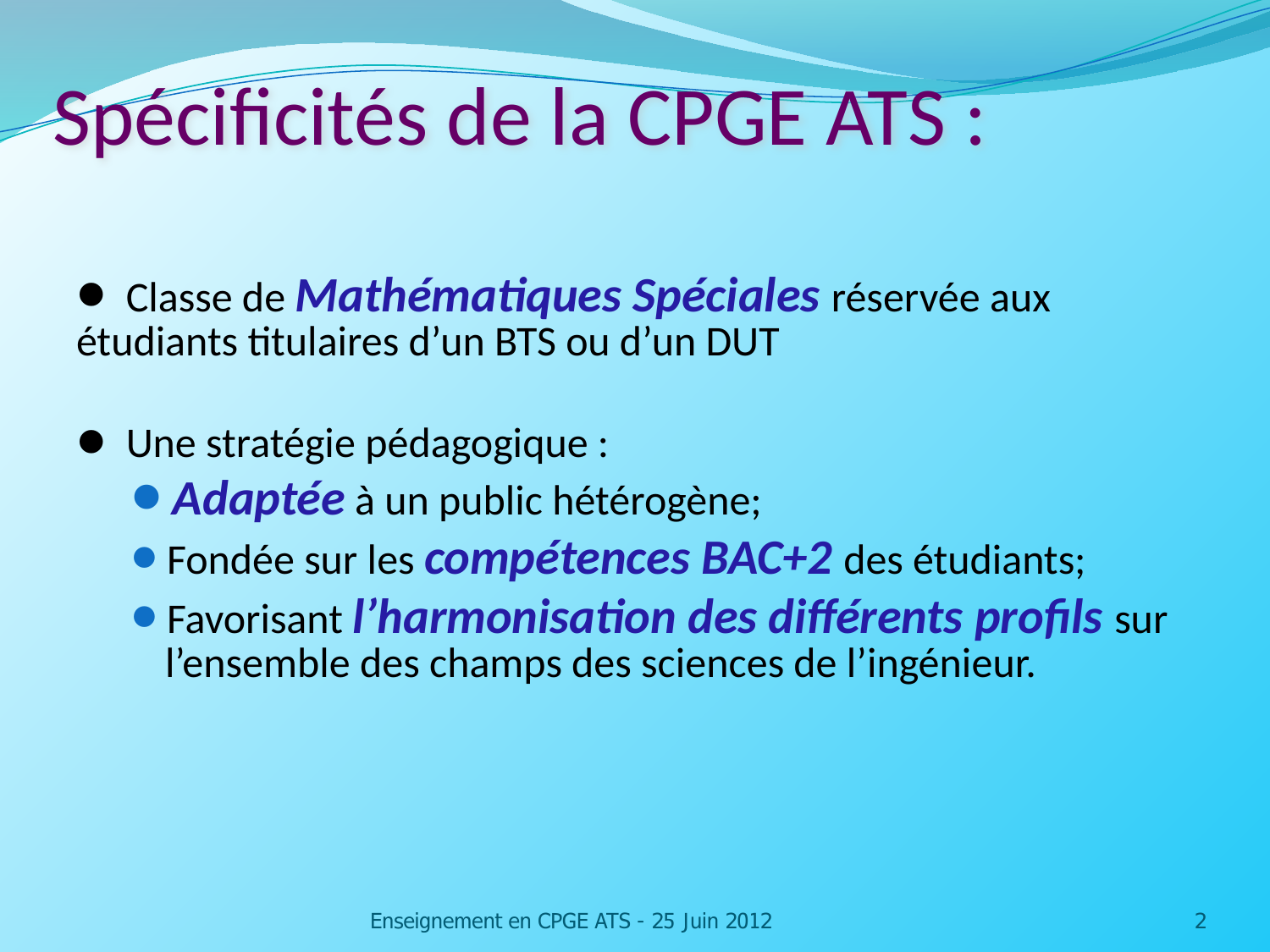

# Spécificités de la CPGE ATS :
 Classe de Mathématiques Spéciales réservée aux étudiants titulaires d’un BTS ou d’un DUT

 Une stratégie pédagogique :
Adaptée à un public hétérogène;
Fondée sur les compétences BAC+2 des étudiants;
Favorisant l’harmonisation des différents profils sur l’ensemble des champs des sciences de l’ingénieur.

Enseignement en CPGE ATS - 25 Juin 2012
2